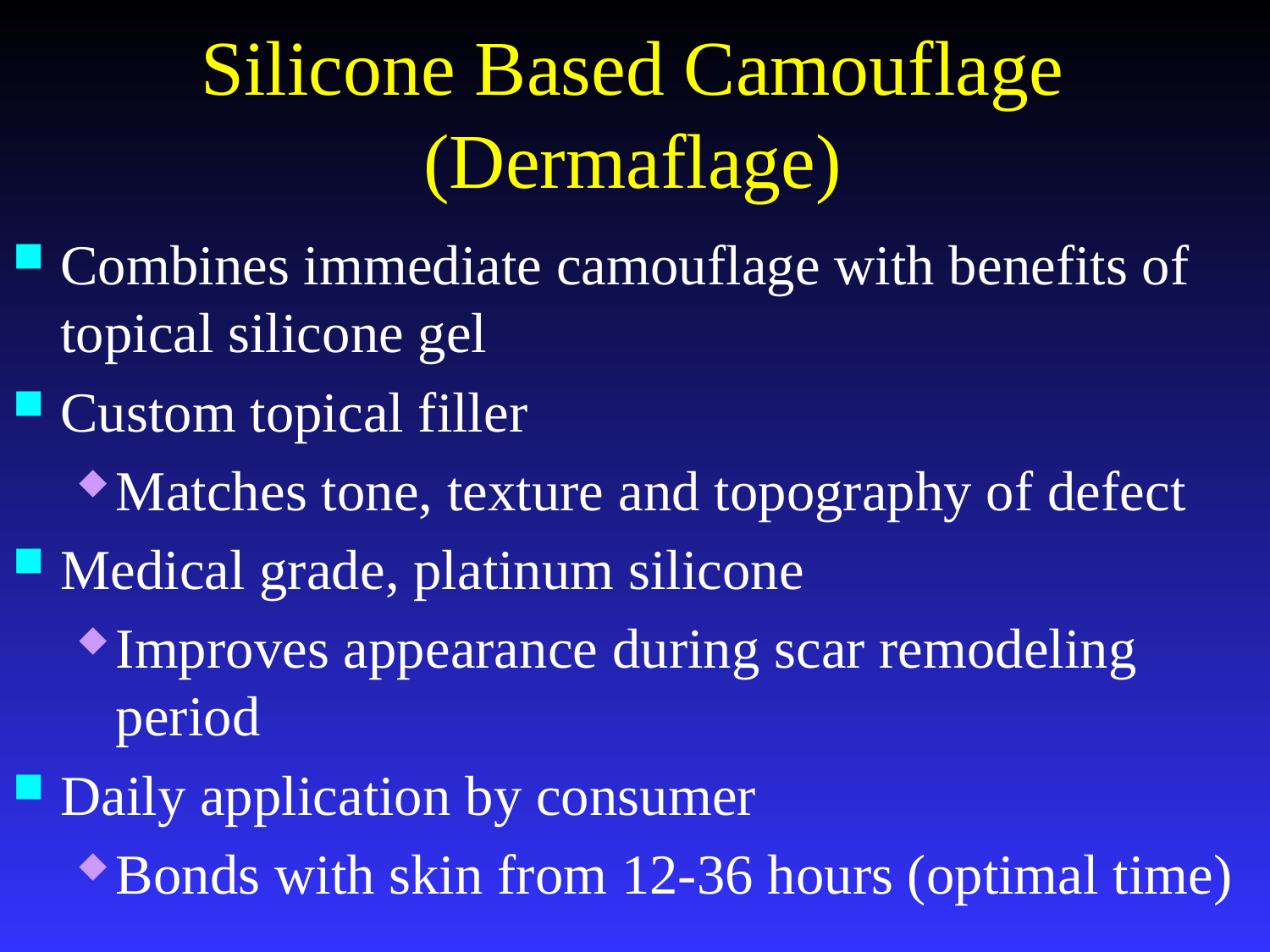

# Silicone Based Camouflage (Dermaflage)
Combines immediate camouflage with benefits of topical silicone gel
Custom topical filler
Matches tone, texture and topography of defect
Medical grade, platinum silicone
Improves appearance during scar remodeling period
Daily application by consumer
Bonds with skin from 12-36 hours (optimal time)